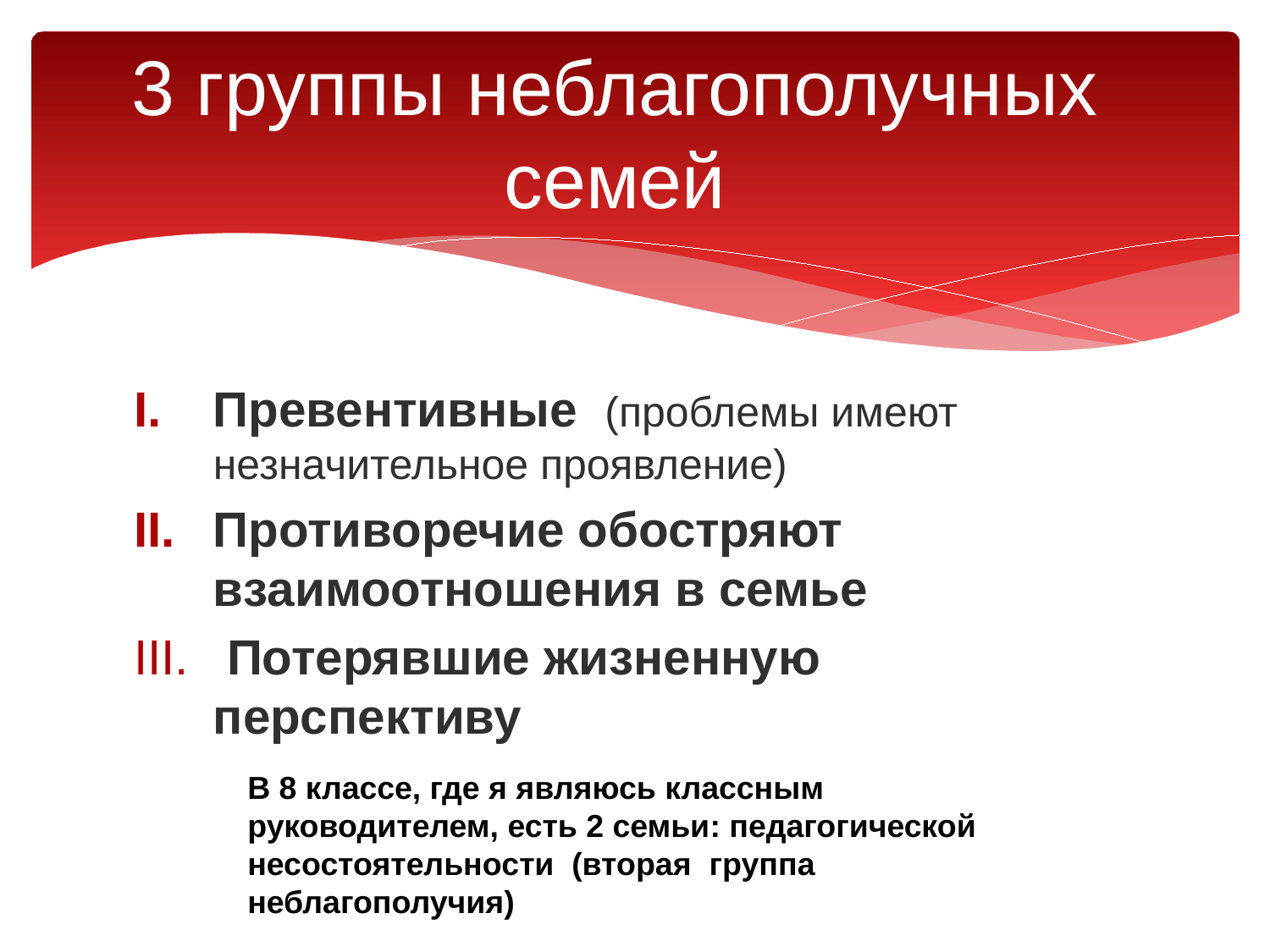

# 3 группы неблагополучных семей
Превентивные  (проблемы имеют незначительное проявление)
Противоречие обостряют взаимоотношения в семье
 Потерявшие жизненную перспективу
В 8 классе, где я являюсь классным руководителем, есть 2 семьи: педагогической несостоятельности  (вторая  группа неблагополучия)